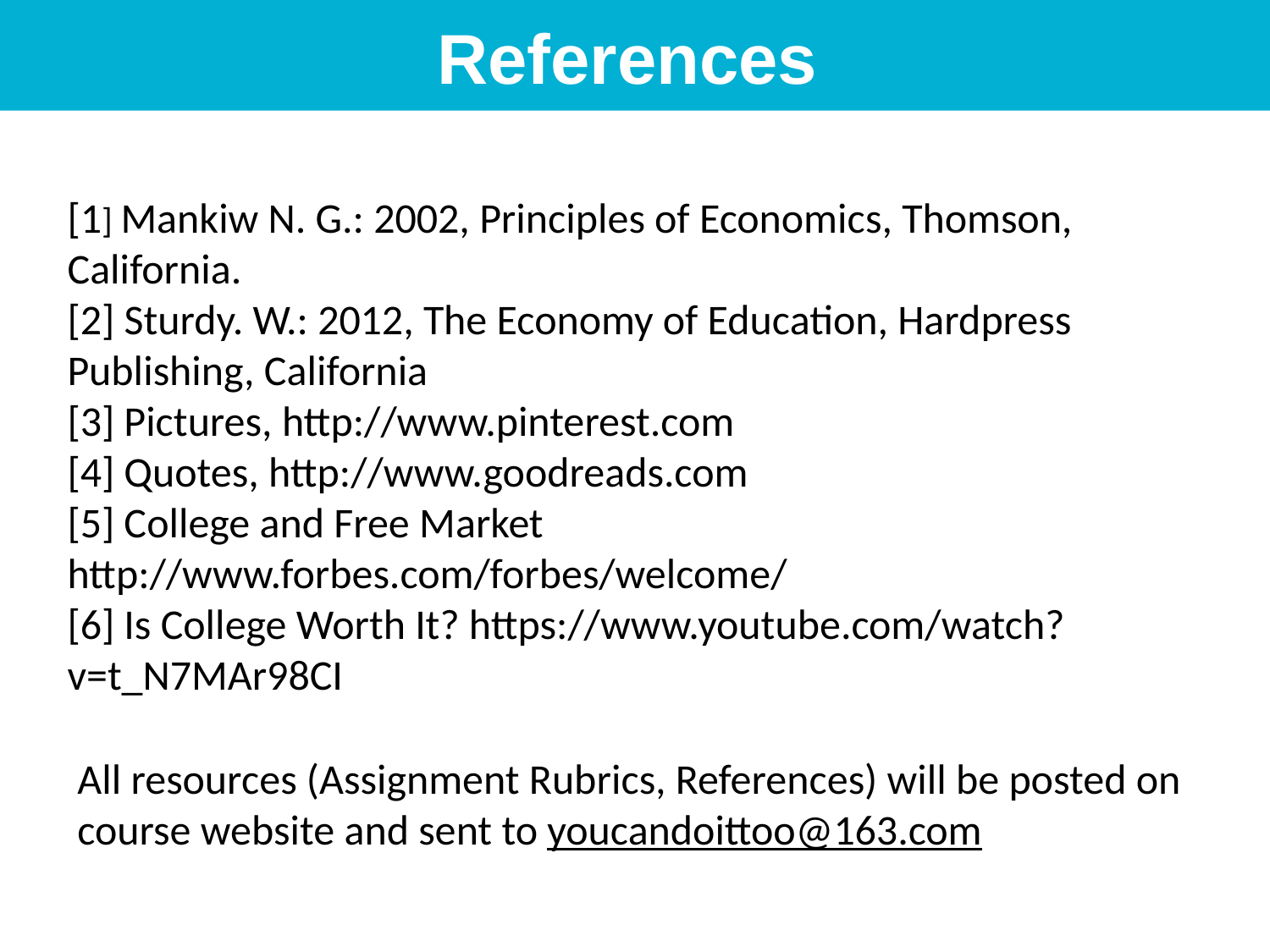

References
[1] Mankiw N. G.: 2002, Principles of Economics, Thomson, California.
[2] Sturdy. W.: 2012, The Economy of Education, Hardpress Publishing, California
[3] Pictures, http://www.pinterest.com
[4] Quotes, http://www.goodreads.com
[5] College and Free Market       http://www.forbes.com/forbes/welcome/
[6] Is College Worth It? https://www.youtube.com/watch?v=t_N7MAr98CI

All resources (Assignment Rubrics, References) will be posted on course website and sent to youcandoittoo@163.com